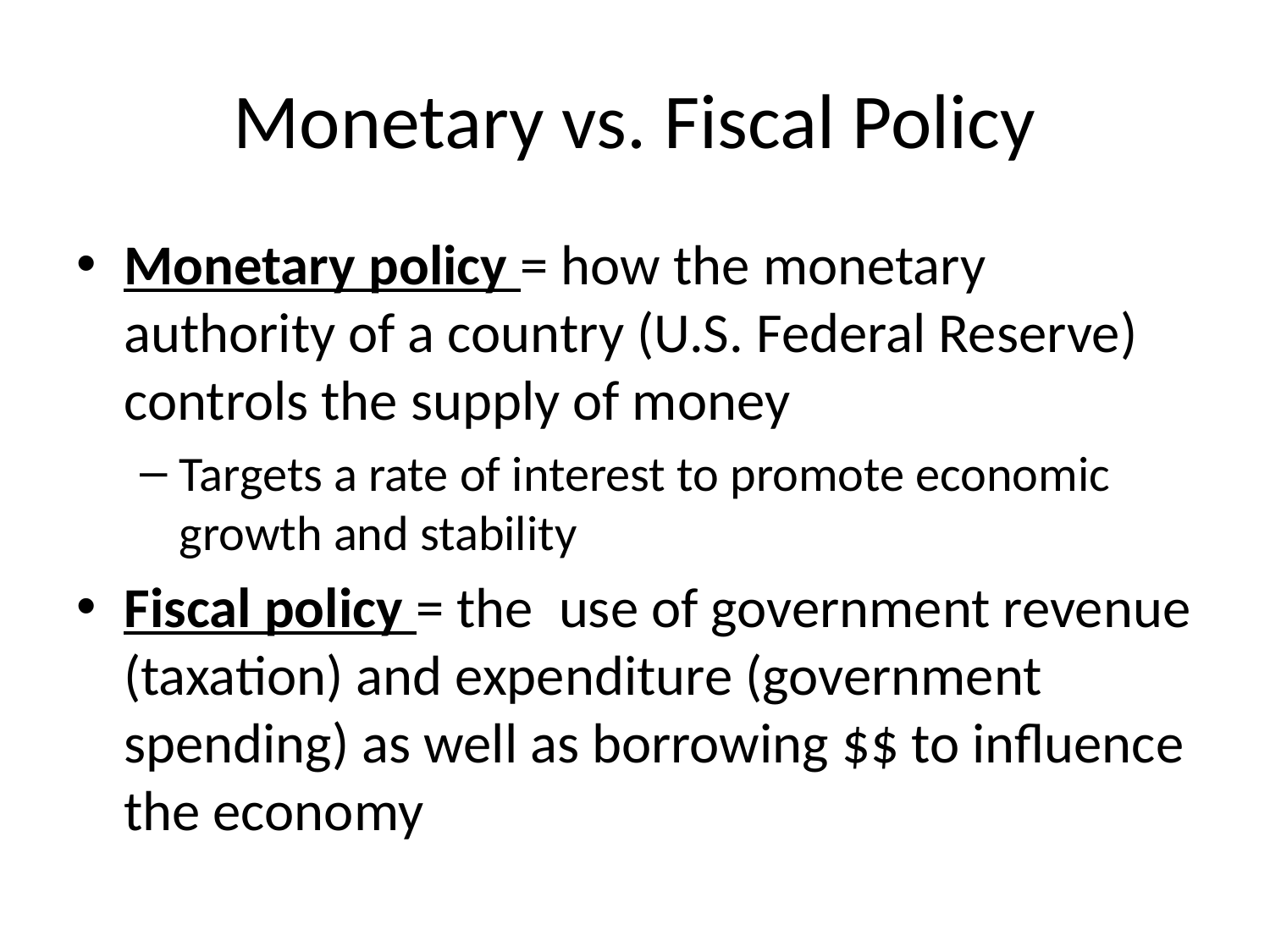

# Monetary vs. Fiscal Policy
Monetary policy = how the monetary authority of a country (U.S. Federal Reserve) controls the supply of money
Targets a rate of interest to promote economic growth and stability
Fiscal policy = the  use of government revenue (taxation) and expenditure (government spending) as well as borrowing $$ to influence the economy